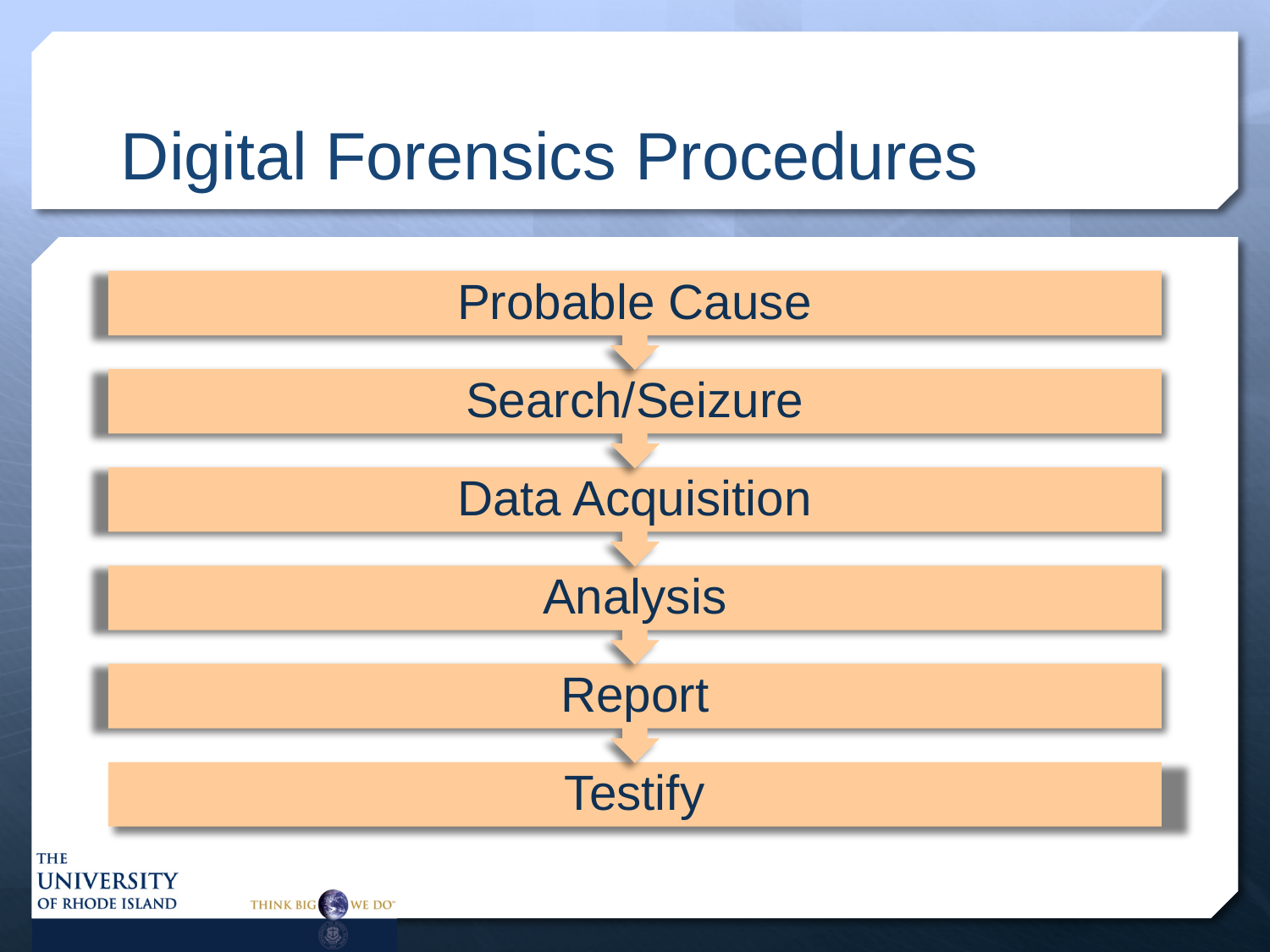

# Digital Forensics Procedures
Testify
Report
Analysis
Data Acquisition
Search/Seizure
Probable Cause